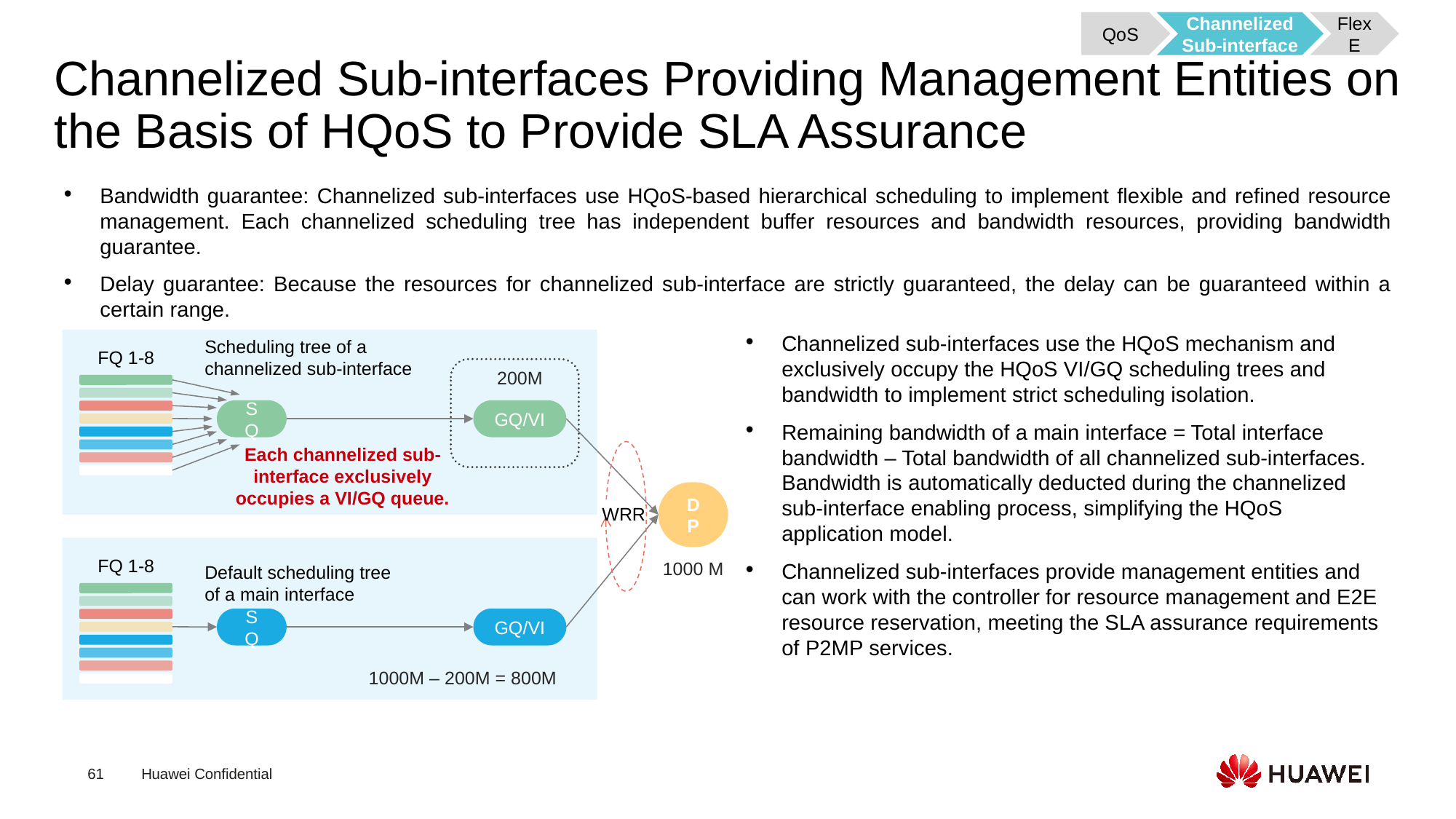

Channelized Sub-interface
QoS
FlexE
# Channelized Sub-interfaces Providing Management Entities on the Basis of HQoS to Provide SLA Assurance
Bandwidth guarantee: Channelized sub-interfaces use HQoS-based hierarchical scheduling to implement flexible and refined resource management. Each channelized scheduling tree has independent buffer resources and bandwidth resources, providing bandwidth guarantee.
Delay guarantee: Because the resources for channelized sub-interface are strictly guaranteed, the delay can be guaranteed within a certain range.

Channelized sub-interfaces use the HQoS mechanism and exclusively occupy the HQoS VI/GQ scheduling trees and bandwidth to implement strict scheduling isolation.
Remaining bandwidth of a main interface = Total interface bandwidth – Total bandwidth of all channelized sub-interfaces. Bandwidth is automatically deducted during the channelized sub-interface enabling process, simplifying the HQoS application model.
Channelized sub-interfaces provide management entities and can work with the controller for resource management and E2E resource reservation, meeting the SLA assurance requirements of P2MP services.
Scheduling tree of a channelized sub-interface

FQ 1-8

200M

SQ
GQ/VI

Each channelized sub-interface exclusively occupies a VI/GQ queue.

WRR
DP

FQ 1-8
Default scheduling tree of a main interface
1000 M

SQ
GQ/VI

1000M – 200M = 800M